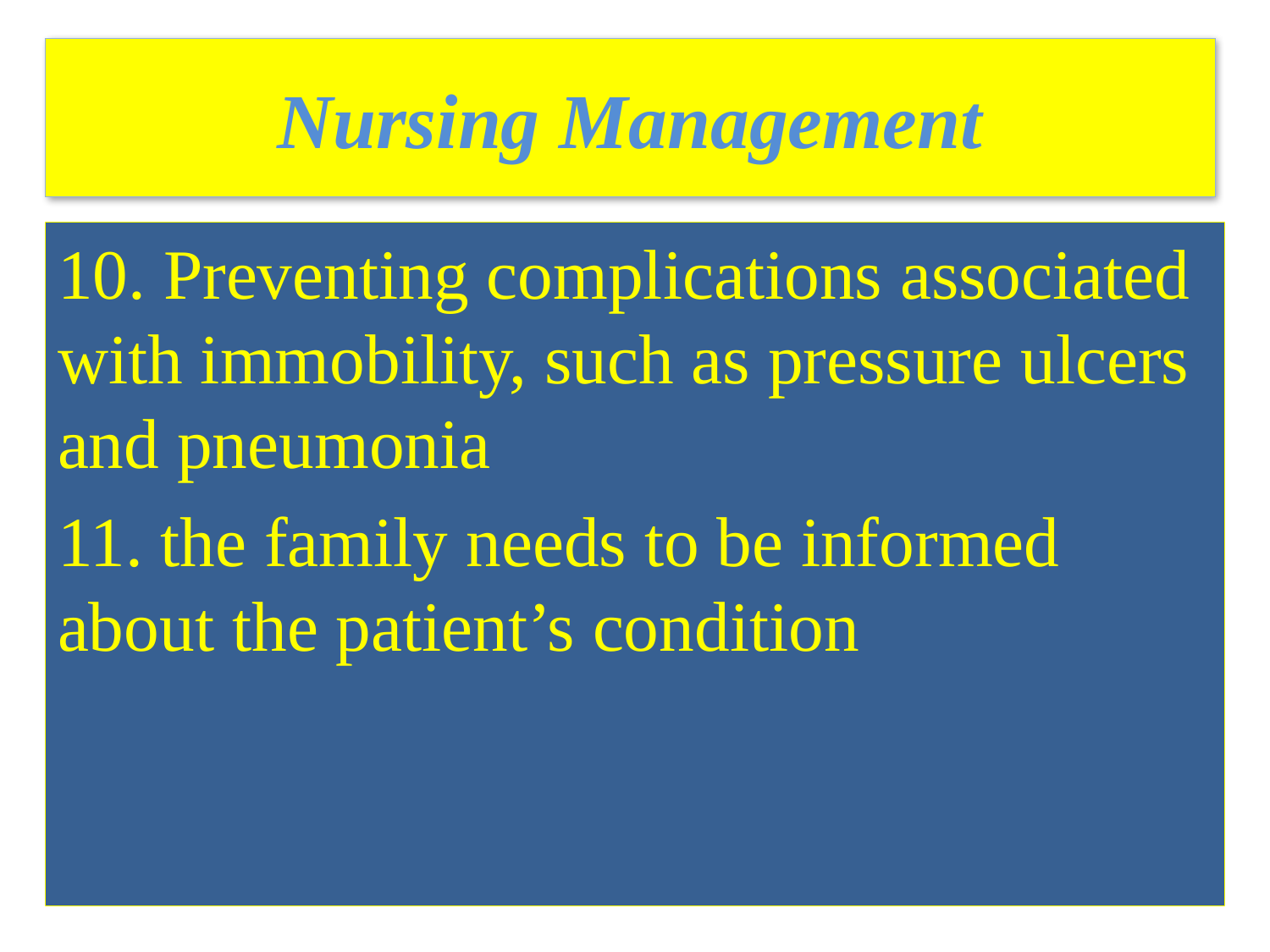

# Nursing Management
10. Preventing complications associated with immobility, such as pressure ulcers and pneumonia
11. the family needs to be informed about the patient’s condition